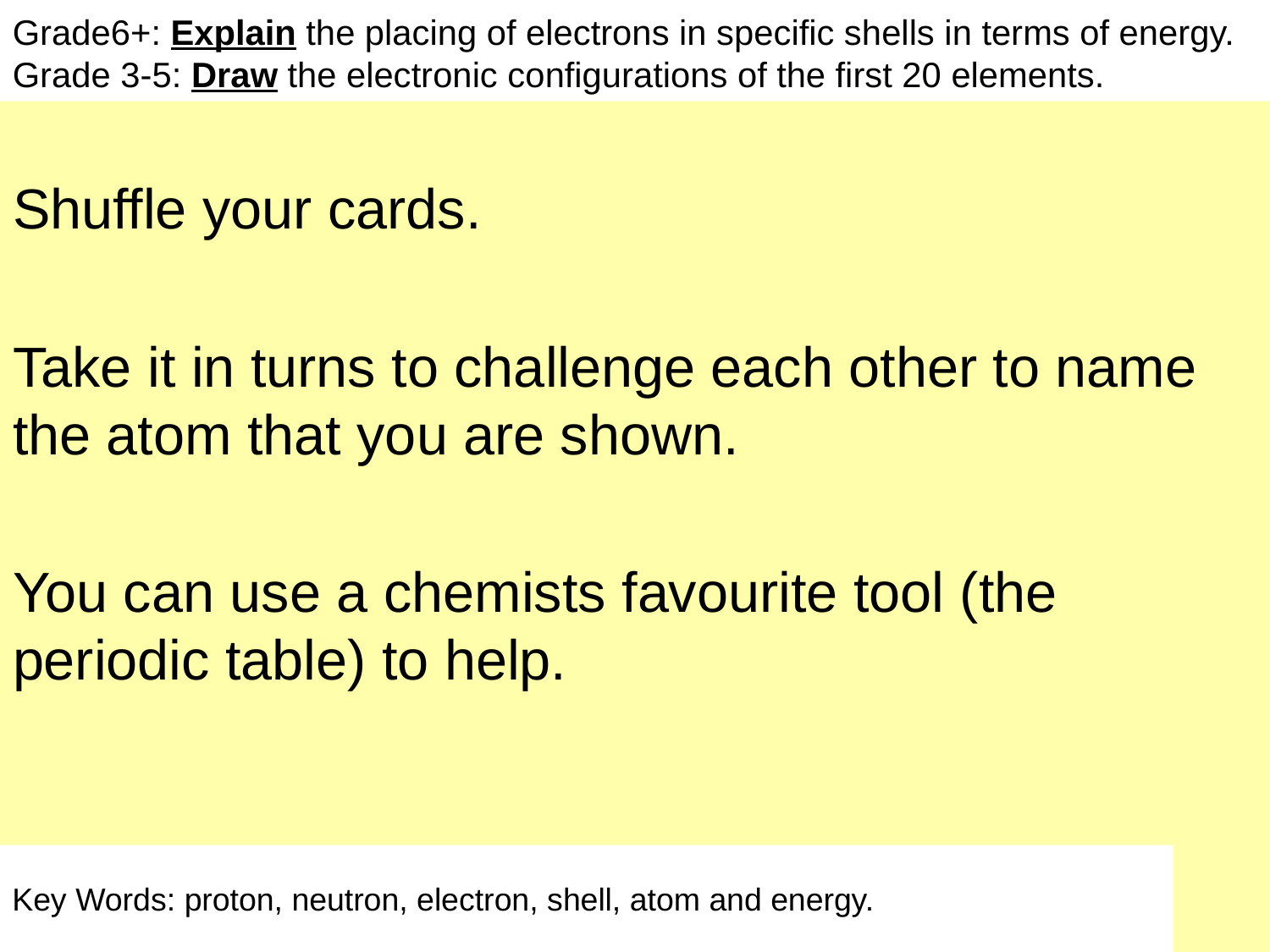

Aspire: Explain and draw the electronic configuration for atoms and ions.
Challenge: Define an isotope in terms of sub-atomic particles.
Aspire: Explain the placing of electrons in specific shells in terms of energy.
Challenge: Draw the electronic configurations of the first 20 elements.
Grade6+: Explain the placing of electrons in specific shells in terms of energy.
Grade 3-5: Draw the electronic configurations of the first 20 elements.
Shuffle your cards.

Take it in turns to challenge each other to name the atom that you are shown.

You can use a chemists favourite tool (the periodic table) to help.
Key Words: proton, neutron, electron, shell, atom and energy.
Key Words: shells, electrons, protons, neutrons.